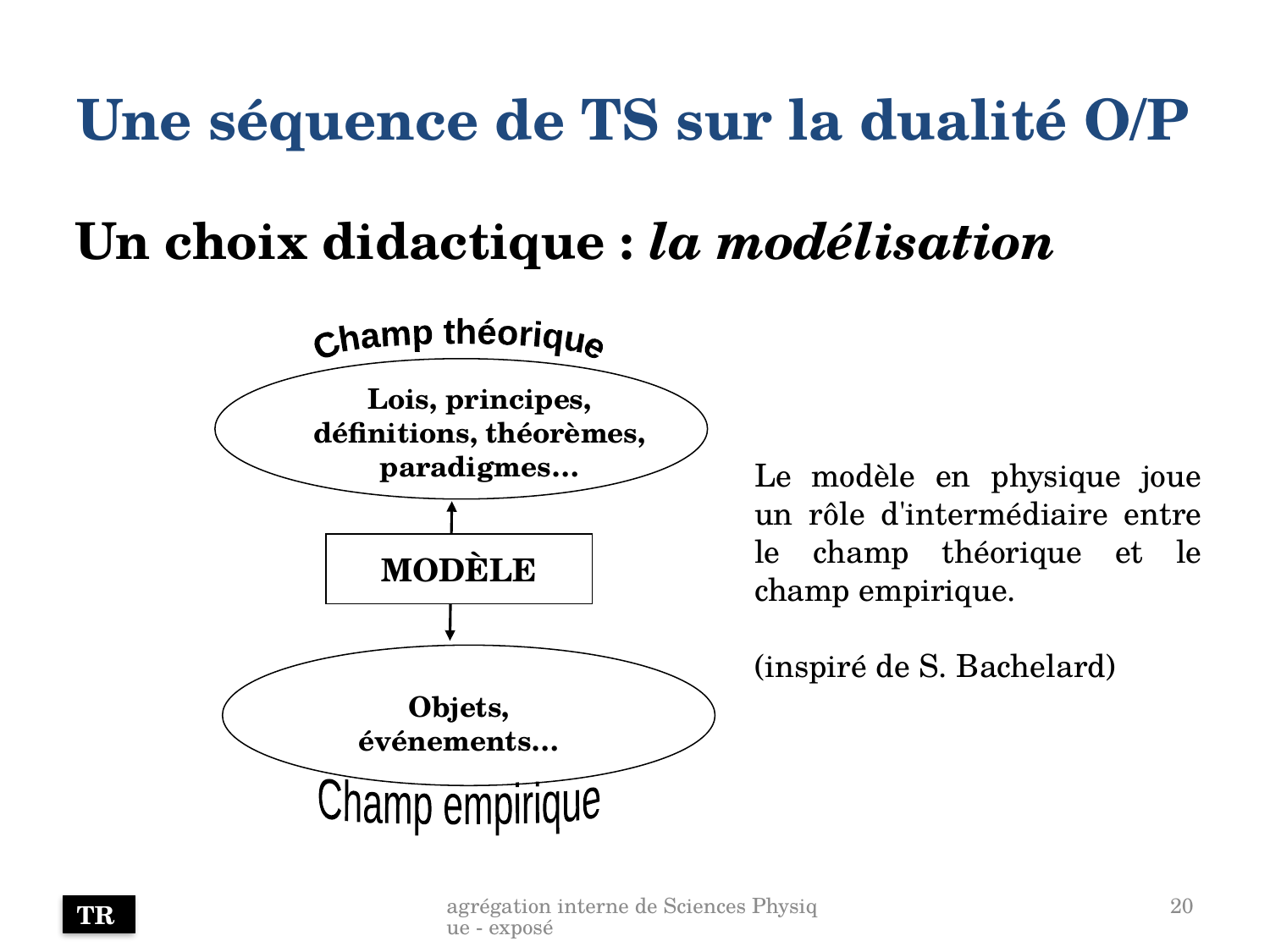

# Une séquence de TS sur la dualité O/P
Un choix didactique : la modélisation
Champ théorique

Lois, principes, définitions, théorèmes, paradigmes…

MODÈLE

Objets, événements…
Champ empirique

Le modèle en physique joue un rôle d'intermédiaire entre le champ théorique et le champ empirique.
(inspiré de S. Bachelard)
agrégation interne de Sciences Physique - exposé
20
TR